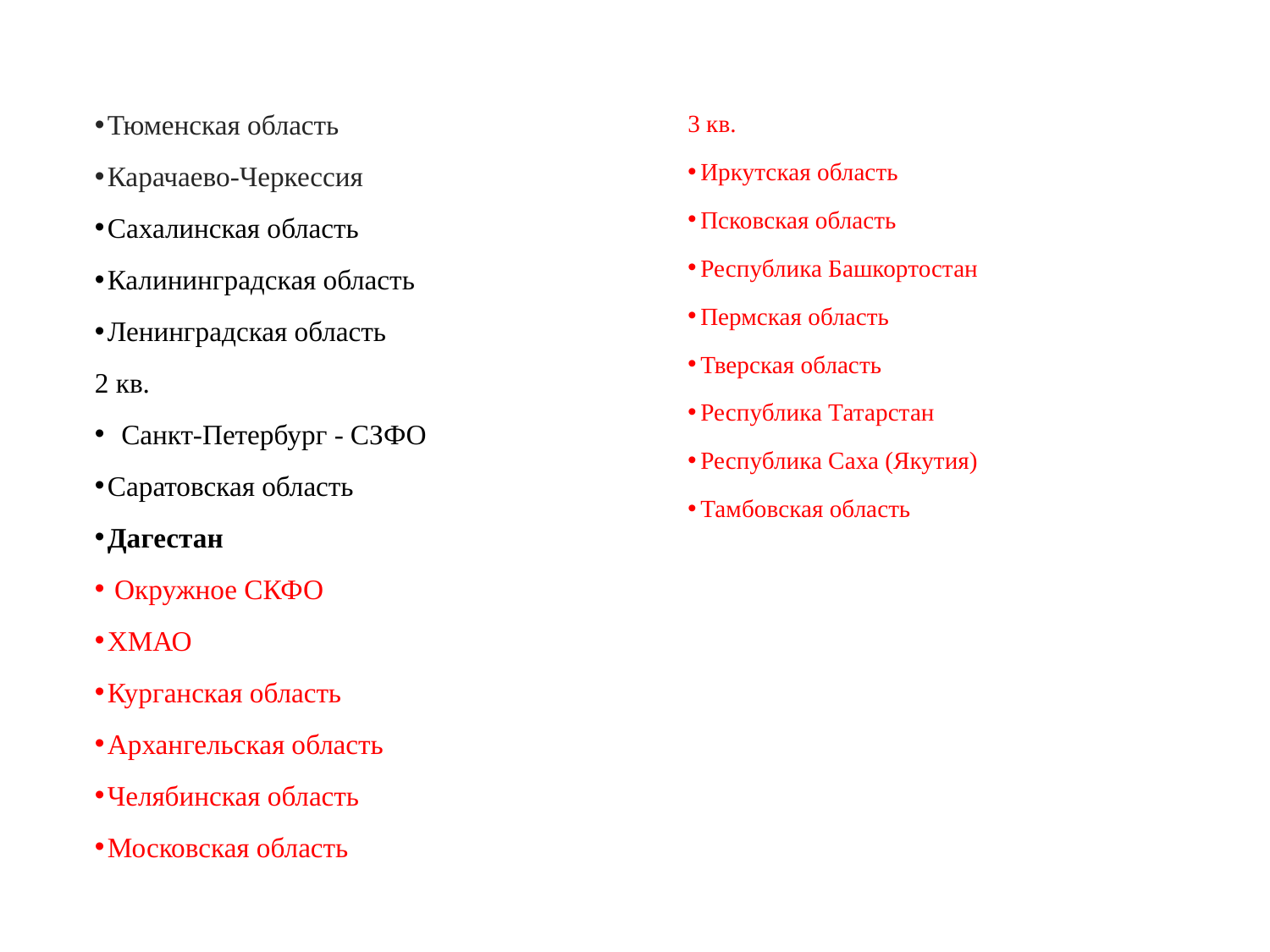

# 2022
Тюменская область
Карачаево-Черкессия
Сахалинская область
Калининградская область
Ленинградская область
2 кв.
  Санкт-Петербург - СЗФО
Саратовская область
Дагестан
 Окружное СКФО
ХМАО
Курганская область
Архангельская область
Челябинская область
Московская область

3 кв.
Иркутская область
Псковская область
Республика Башкортостан
Пермская область
Тверская область
Республика Татарстан
Республика Саха (Якутия)
Тамбовская область